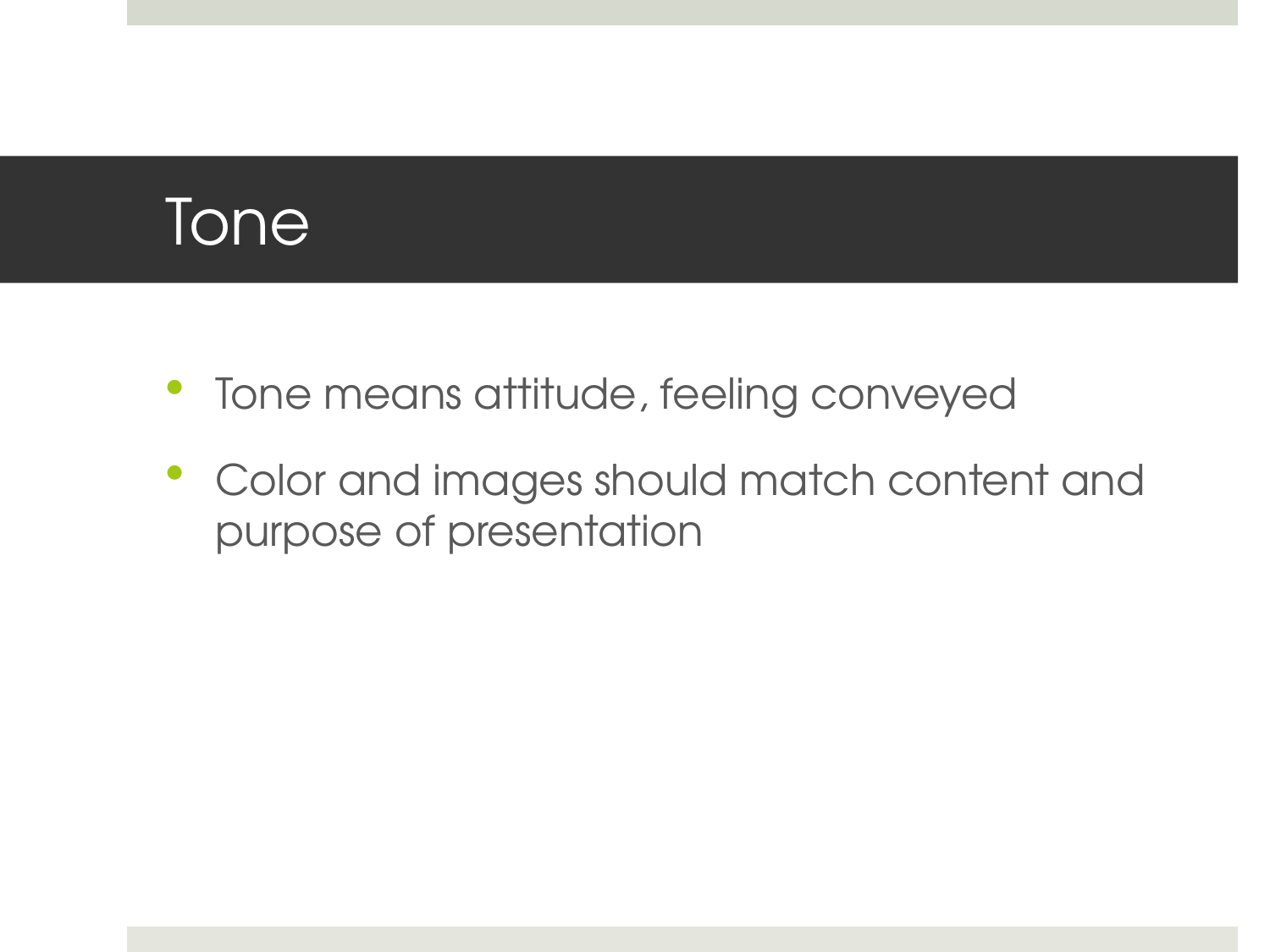

# Tone
Tone means attitude, feeling conveyed
Color and images should match content and purpose of presentation